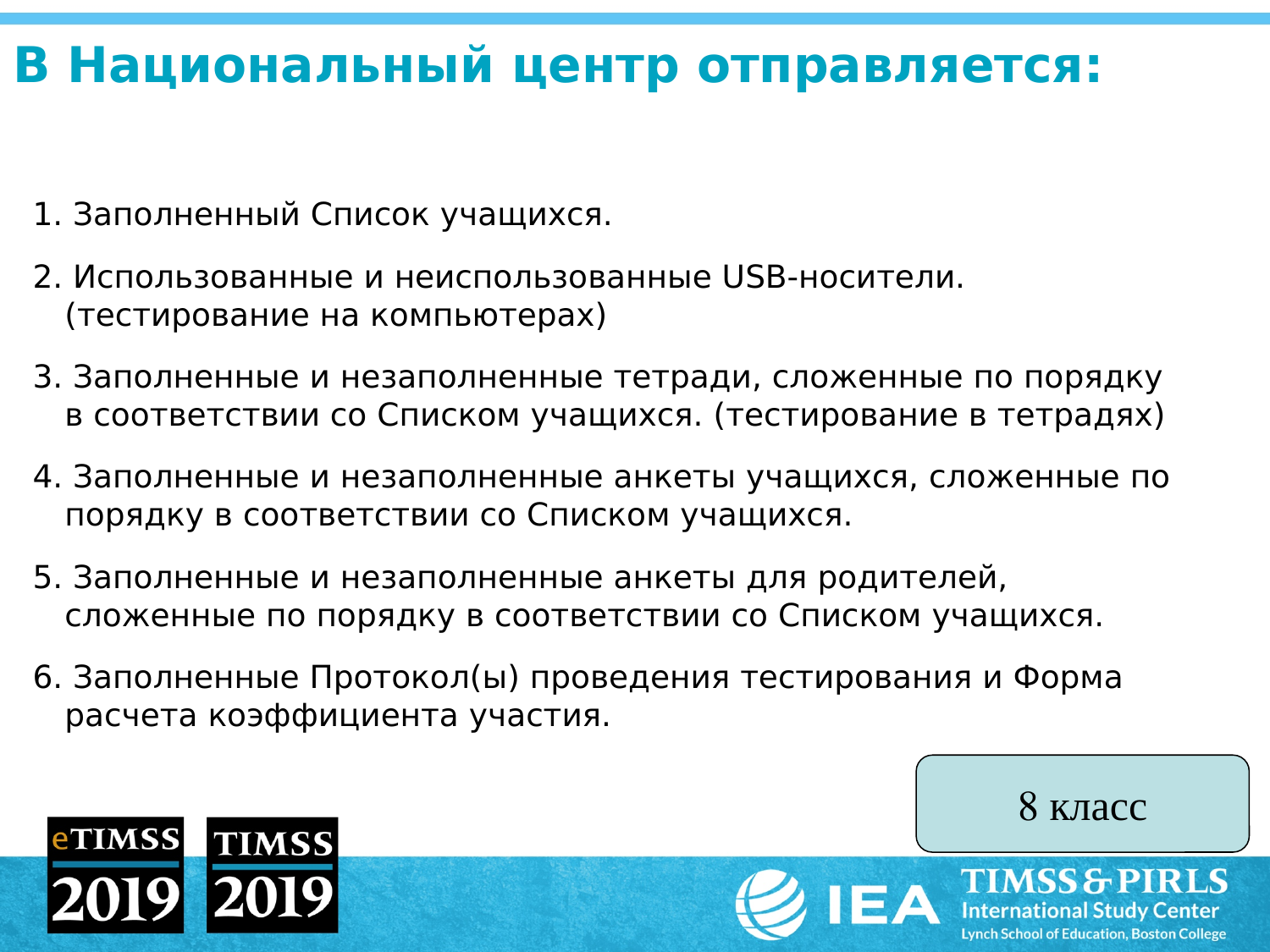

# В Национальный центр отправляется:
1. Заполненный Список учащихся.
2. Использованные и неиспользованные USB-носители. (тестирование на компьютерах)
3. Заполненные и незаполненные тетради, сложенные по порядку в соответствии со Списком учащихся. (тестирование в тетрадях)
4. Заполненные и незаполненные анкеты учащихся, сложенные по порядку в соответствии со Списком учащихся.
5. Заполненные и незаполненные анкеты для родителей, сложенные по порядку в соответствии со Списком учащихся.
6. Заполненные Протокол(ы) проведения тестирования и Форма расчета коэффициента участия.

8 класс